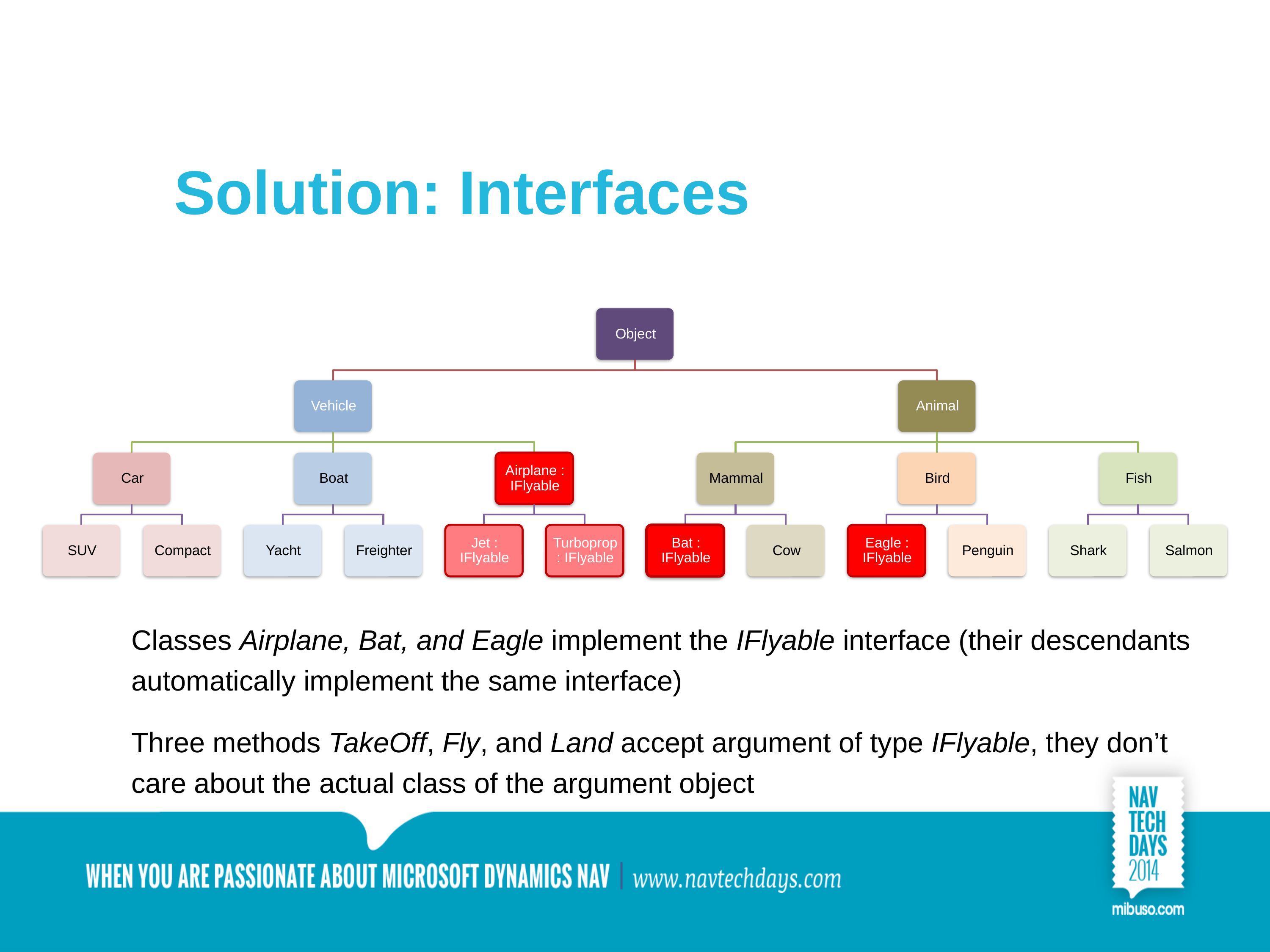

# Solution: Interfaces

Classes Airplane, Bat, and Eagle implement the IFlyable interface (their descendants automatically implement the same interface)
Three methods TakeOff, Fly, and Land accept argument of type IFlyable, they don’t care about the actual class of the argument object

Object
Vehicle
Car
SUV
Compact
Boat
Yacht
Freighter
Airplane : IFlyable
Jet : IFlyable
Turboprop : IFlyable
Animal
Mammal
Bat : IFlyable
Cow
Bird
Eagle : IFlyable
Penguin
Fish
Shark
Salmon